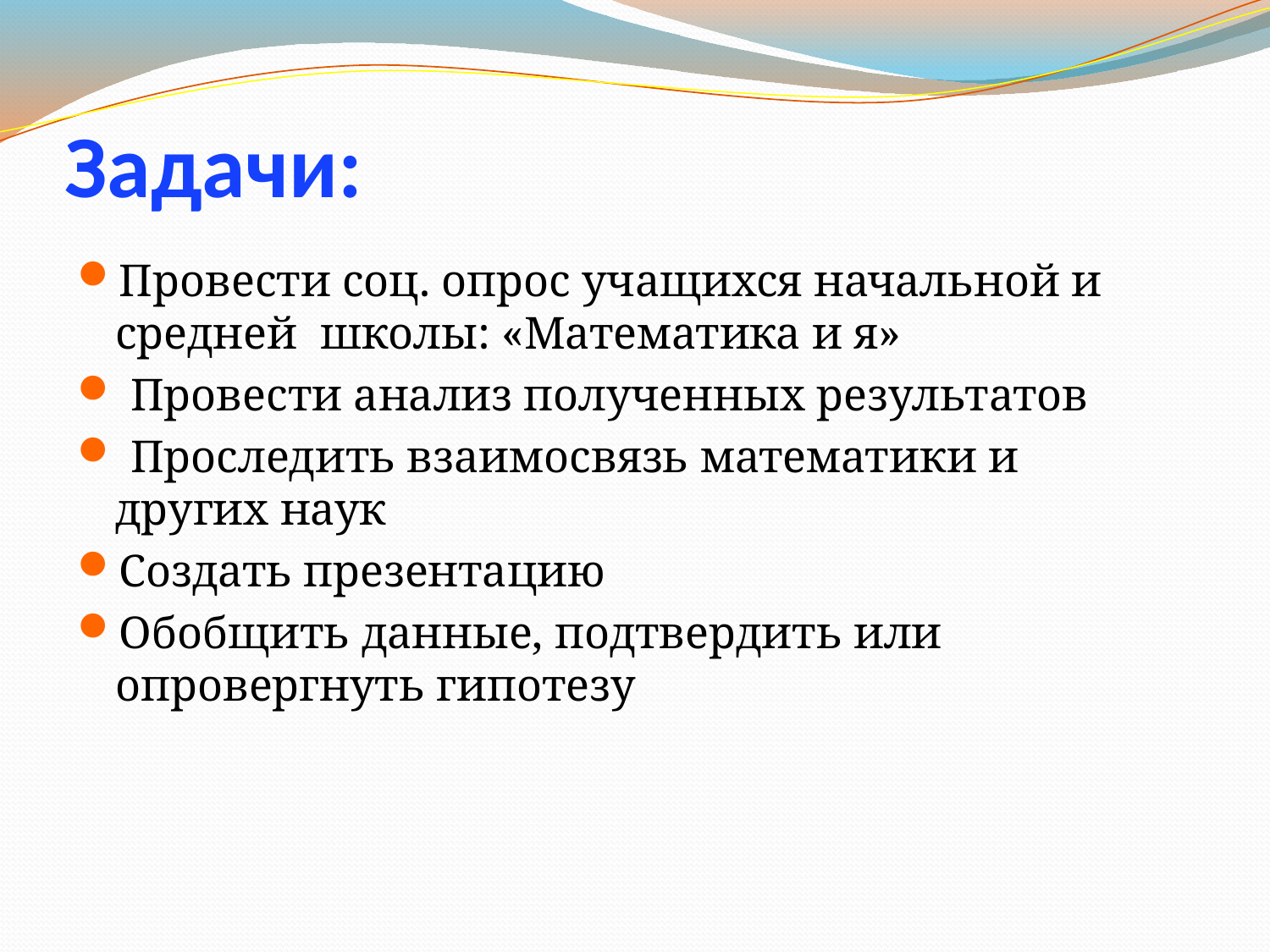

# Задачи:
Провести соц. опрос учащихся начальной и средней  школы: «Математика и я»
 Провести анализ полученных результатов
 Проследить взаимосвязь математики и других наук
Создать презентацию
Обобщить данные, подтвердить или опровергнуть гипотезу